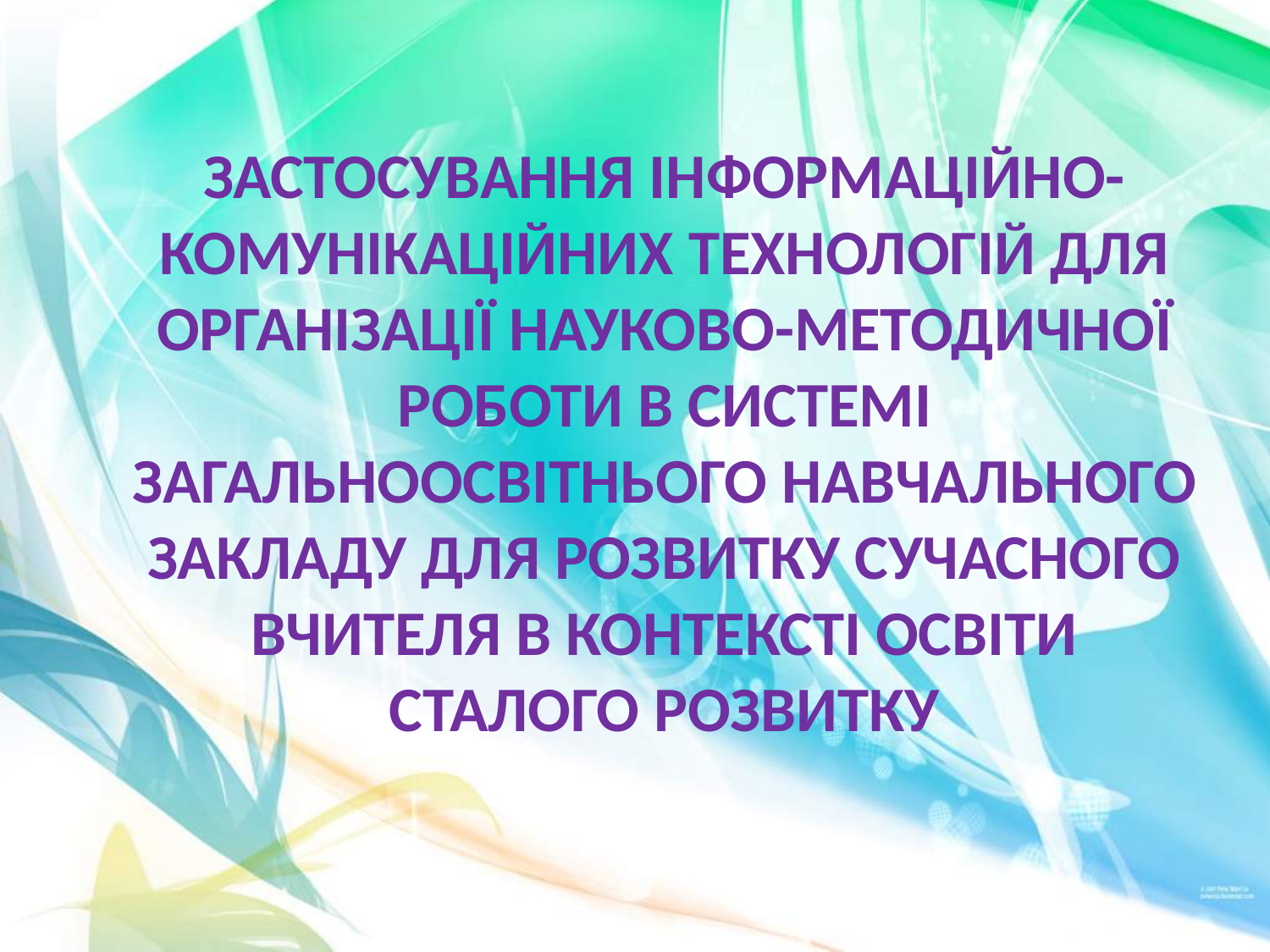

ЗАСТОСУВАННЯ ІНФОРМАЦІЙНО-КОМУНІКАЦІЙНИХ ТЕХНОЛОГІЙ ДЛЯ ОРГАНІЗАЦІЇ НАУКОВО-МЕТОДИЧНОЇ РОБОТИ В СИСТЕМІ ЗАГАЛЬНООСВІТНЬОГО НАВЧАЛЬНОГО ЗАКЛАДУ ДЛЯ РОЗВИТКУ СУЧАСНОГО ВЧИТЕЛЯ В КОНТЕКСТІ ОСВІТИ СТАЛОГО РОЗВИТКУ